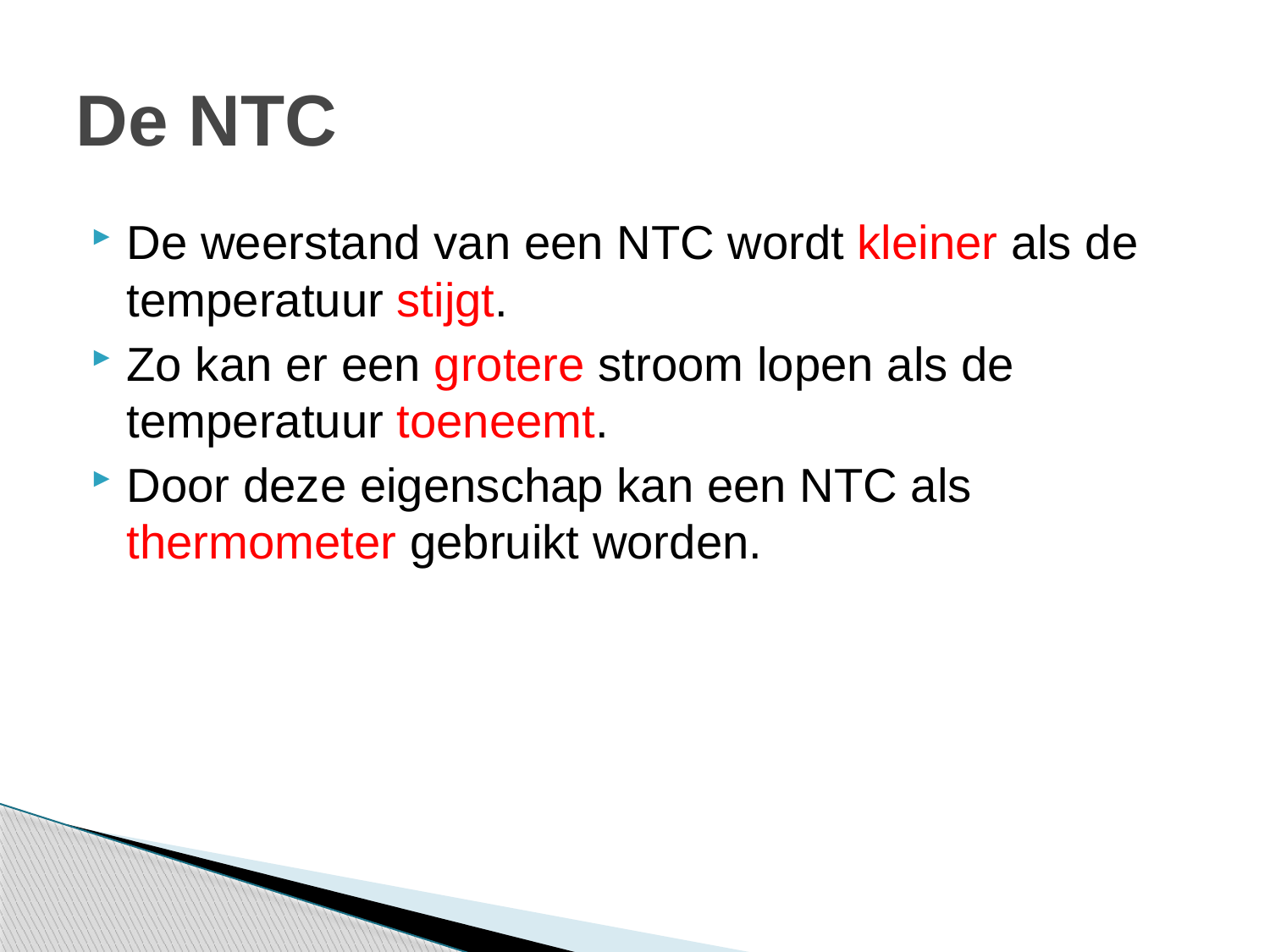

# De NTC
De weerstand van een NTC wordt kleiner als de temperatuur stijgt.
Zo kan er een grotere stroom lopen als de temperatuur toeneemt.
Door deze eigenschap kan een NTC als thermometer gebruikt worden.